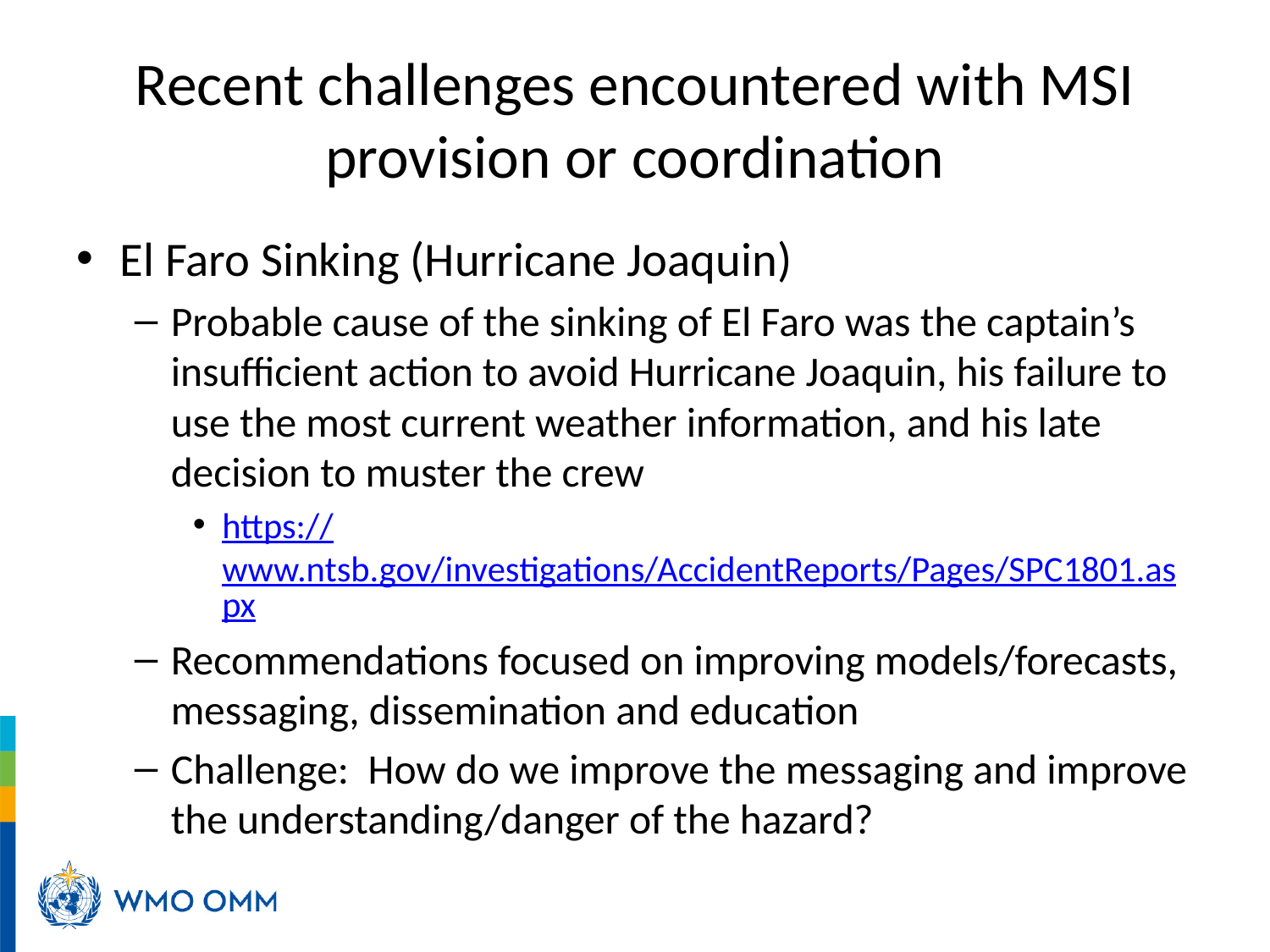

# Recent challenges encountered with MSI provision or coordination
El Faro Sinking (Hurricane Joaquin)
Probable cause of the sinking of El Faro was the captain’s insufficient action to avoid Hurricane Joaquin, his failure to use the most current weather information, and his late decision to muster the crew
https://www.ntsb.gov/investigations/AccidentReports/Pages/SPC1801.aspx
Recommendations focused on improving models/forecasts, messaging, dissemination and education
Challenge:  How do we improve the messaging and improve the understanding/danger of the hazard?